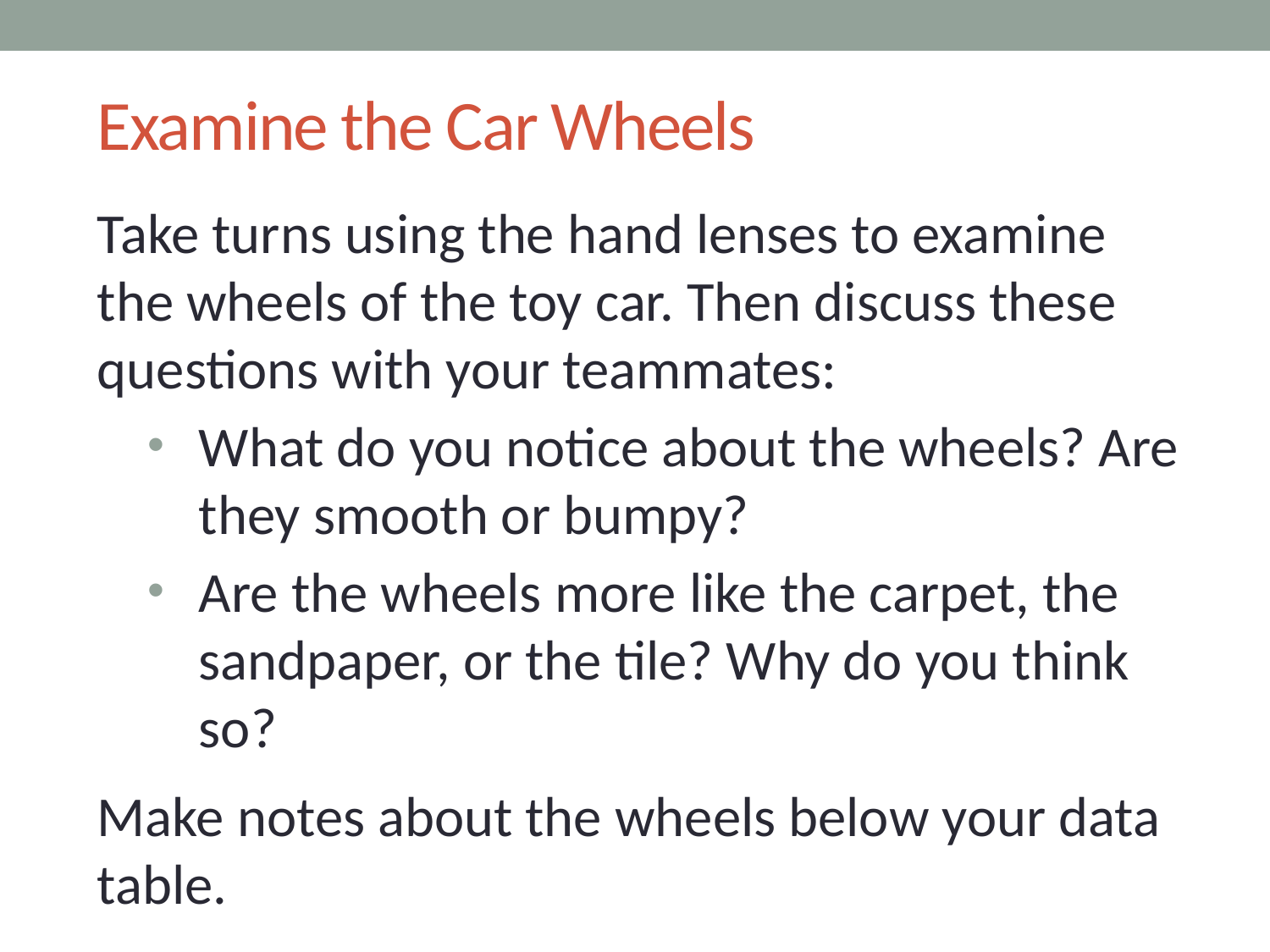

# Examine the Car Wheels
Take turns using the hand lenses to examine the wheels of the toy car. Then discuss these questions with your teammates:
What do you notice about the wheels? Are they smooth or bumpy?
Are the wheels more like the carpet, the sandpaper, or the tile? Why do you think so?
Make notes about the wheels below your data table.